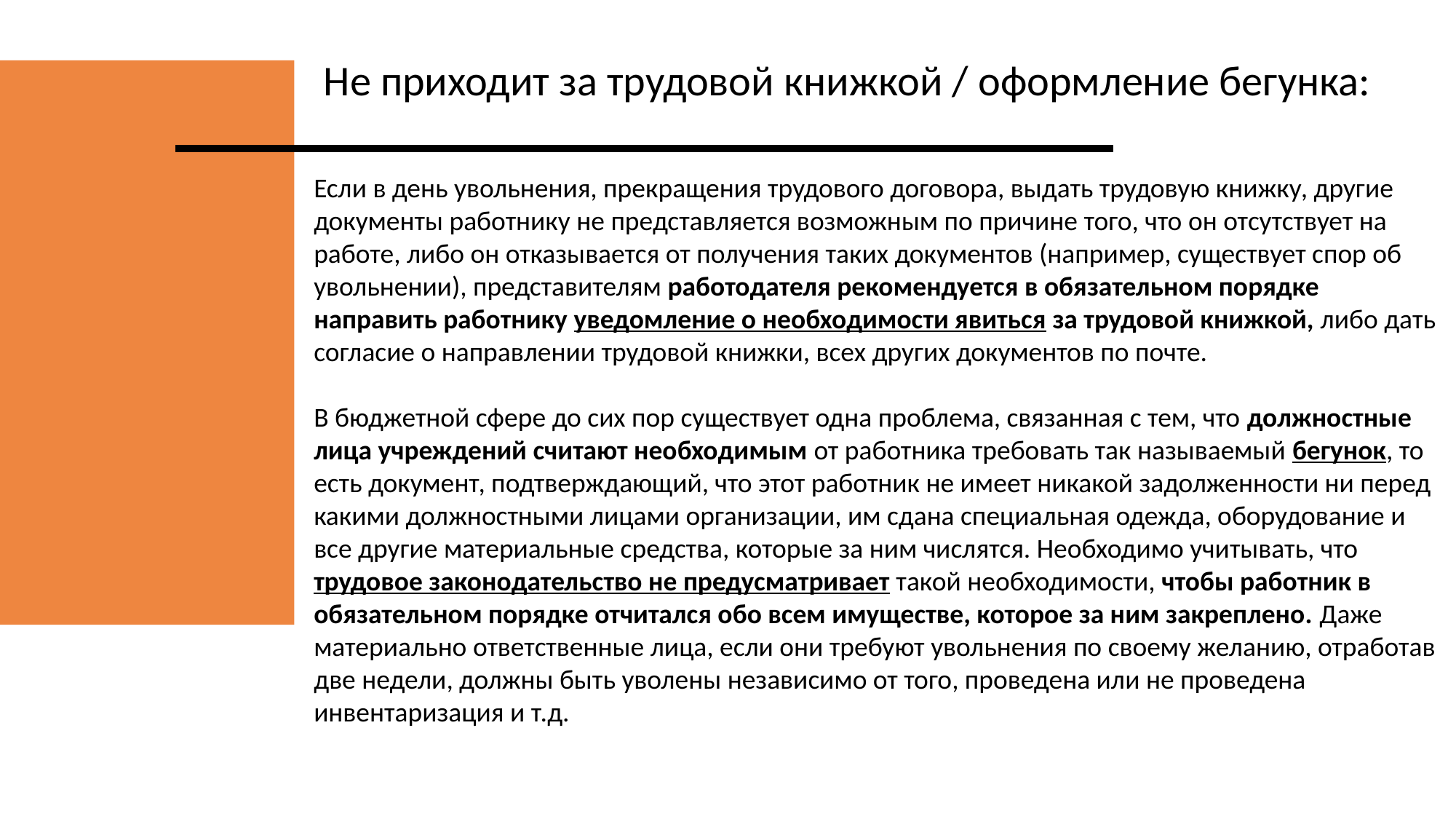

Не приходит за трудовой книжкой / оформление бегунка:

Если в день увольнения, прекращения трудового договора, выдать трудовую книжку, другие документы работнику не представляется возможным по причине того, что он отсутствует на работе, либо он отказывается от получения таких документов (например, существует спор об увольнении), представителям работодателя рекомендуется в обязательном порядке направить работнику уведомление о необходимости явиться за трудовой книжкой, либо дать согласие о направлении трудовой книжки, всех других документов по почте.

В бюджетной сфере до сих пор существует одна проблема, связанная с тем, что должностные лица учреждений считают необходимым от работника требовать так называемый бегунок, то есть документ, подтверждающий, что этот работник не имеет никакой задолженности ни перед какими должностными лицами организации, им сдана специальная одежда, оборудование и все другие материальные средства, которые за ним числятся. Необходимо учитывать, что трудовое законодательство не предусматривает такой необходимости, чтобы работник в обязательном порядке отчитался обо всем имуществе, которое за ним закреплено. Даже материально ответственные лица, если они требуют увольнения по своему желанию, отработав две недели, должны быть уволены независимо от того, проведена или не проведена инвентаризация и т.д.